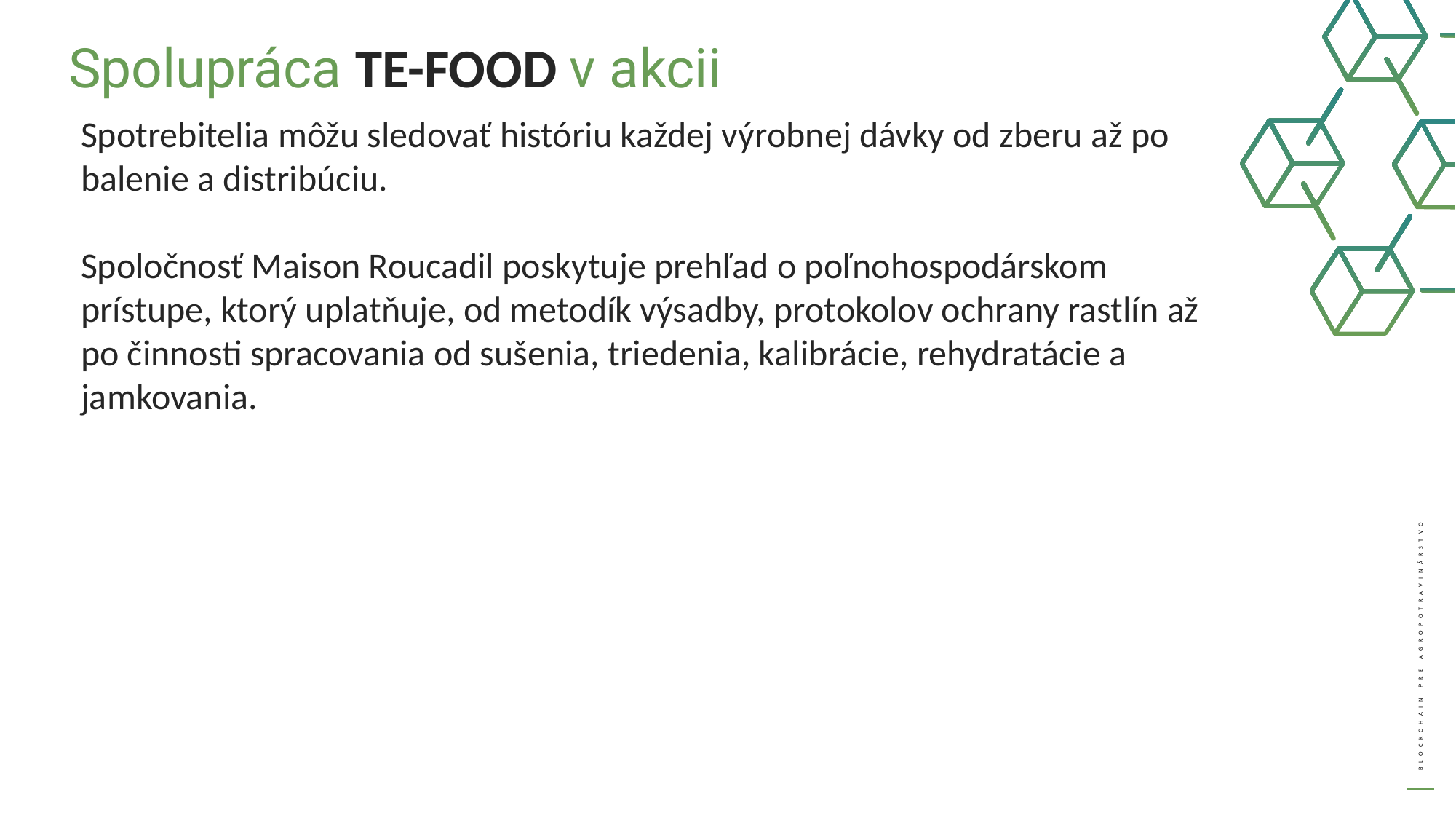

Spolupráca TE-FOOD v akcii

Spotrebitelia môžu sledovať históriu každej výrobnej dávky od zberu až po balenie a distribúciu.

Spoločnosť Maison Roucadil poskytuje prehľad o poľnohospodárskom prístupe, ktorý uplatňuje, od metodík výsadby, protokolov ochrany rastlín až po činnosti spracovania od sušenia, triedenia, kalibrácie, rehydratácie a jamkovania.